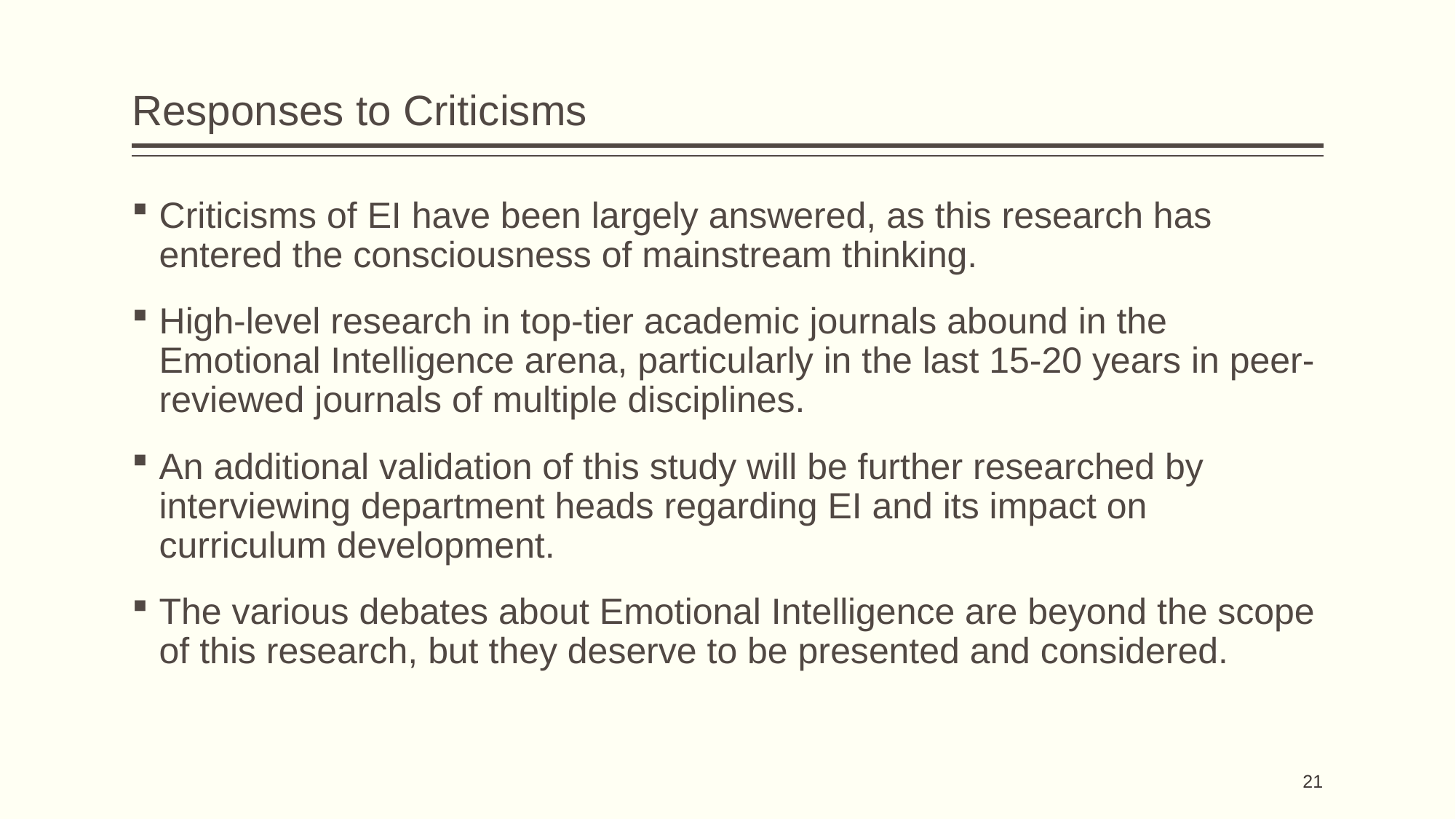

# Responses to Criticisms
Criticisms of EI have been largely answered, as this research has entered the consciousness of mainstream thinking.
High-level research in top-tier academic journals abound in the Emotional Intelligence arena, particularly in the last 15-20 years in peer-reviewed journals of multiple disciplines.
An additional validation of this study will be further researched by interviewing department heads regarding EI and its impact on curriculum development.
The various debates about Emotional Intelligence are beyond the scope of this research, but they deserve to be presented and considered.

21